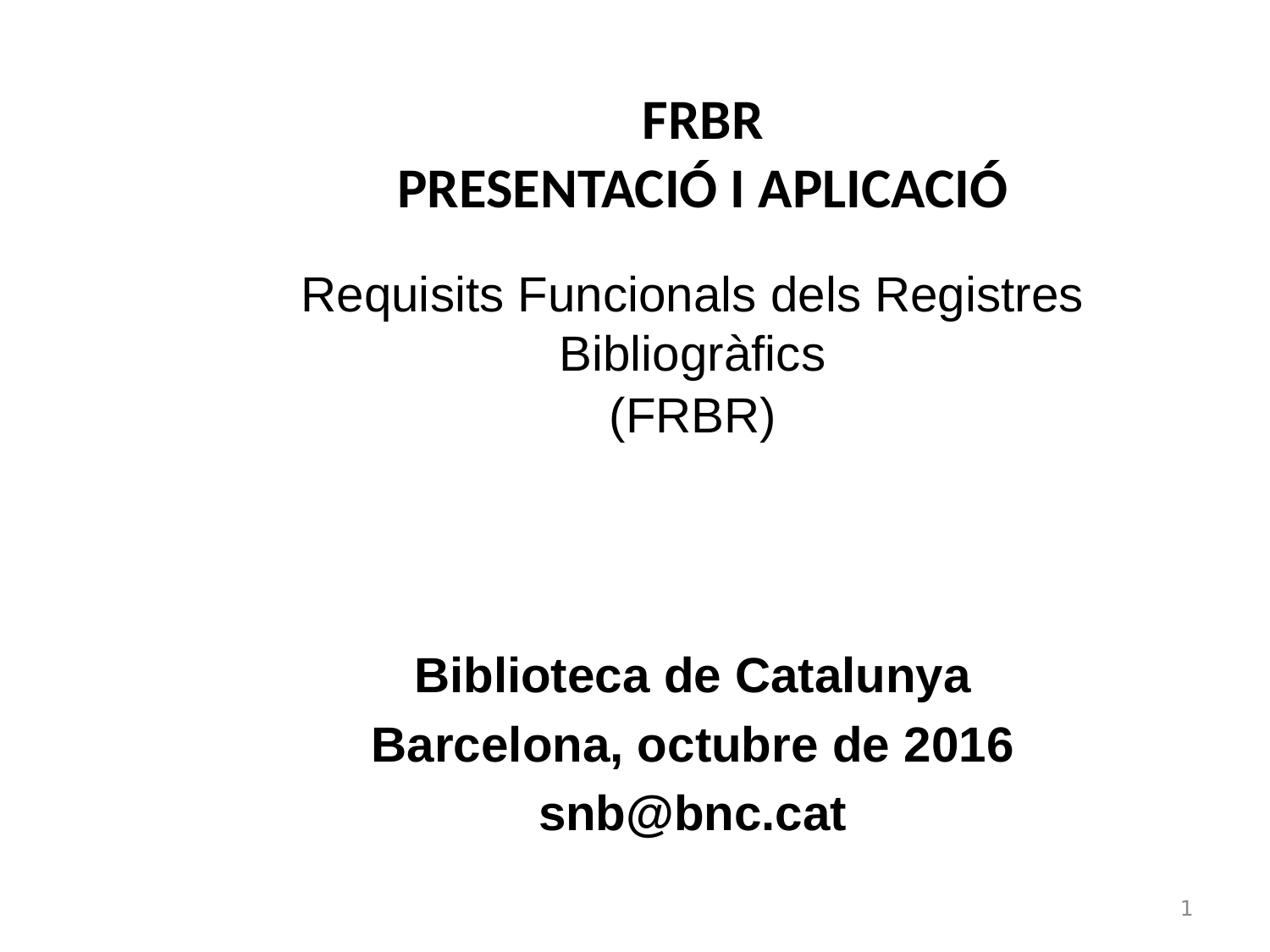

FRBR
PRESENTACIÓ I APLICACIÓ

Requisits Funcionals dels Registres Bibliogràfics
(FRBR)

Biblioteca de Catalunya
Barcelona, octubre de 2016
snb@bnc.cat

1